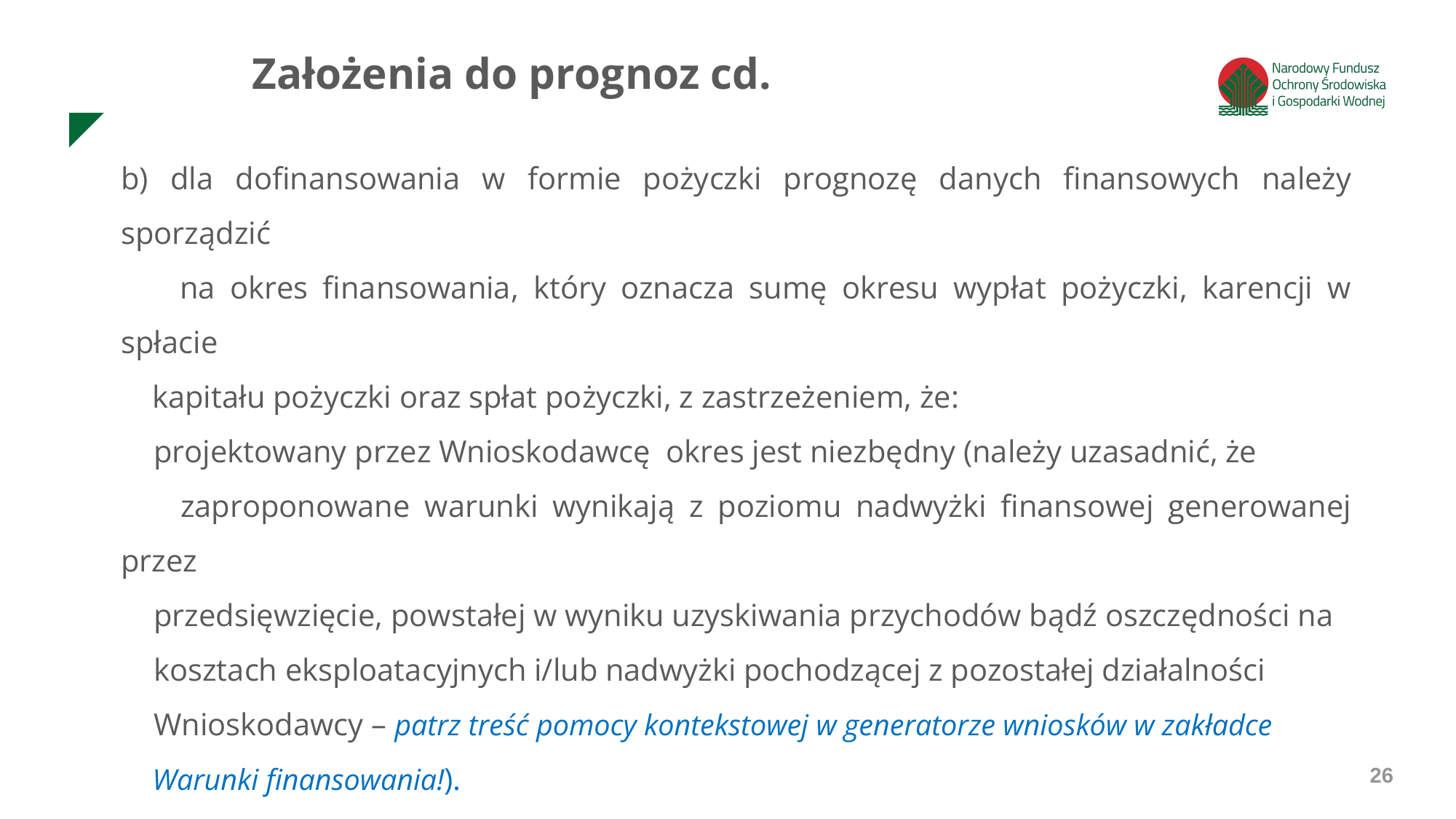

Założenia do prognoz cd.
b) dla dofinansowania w formie pożyczki prognozę danych finansowych należy sporządzić
    na okres finansowania, który oznacza sumę okresu wypłat pożyczki, karencji w spłacie
    kapitału pożyczki oraz spłat pożyczki, z zastrzeżeniem, że:
    projektowany przez Wnioskodawcę  okres jest niezbędny (należy uzasadnić, że
    zaproponowane warunki wynikają z poziomu nadwyżki finansowej generowanej przez
    przedsięwzięcie, powstałej w wyniku uzyskiwania przychodów bądź oszczędności na
    kosztach eksploatacyjnych i/lub nadwyżki pochodzącej z pozostałej działalności
    Wnioskodawcy – patrz treść pomocy kontekstowej w generatorze wniosków w zakładce
    Warunki finansowania!).
    Należy uwzględnić spłatę całej kwoty pożyczki (tj. bez uwzględnienia    ewentualnego
    umorzenia pożyczki).